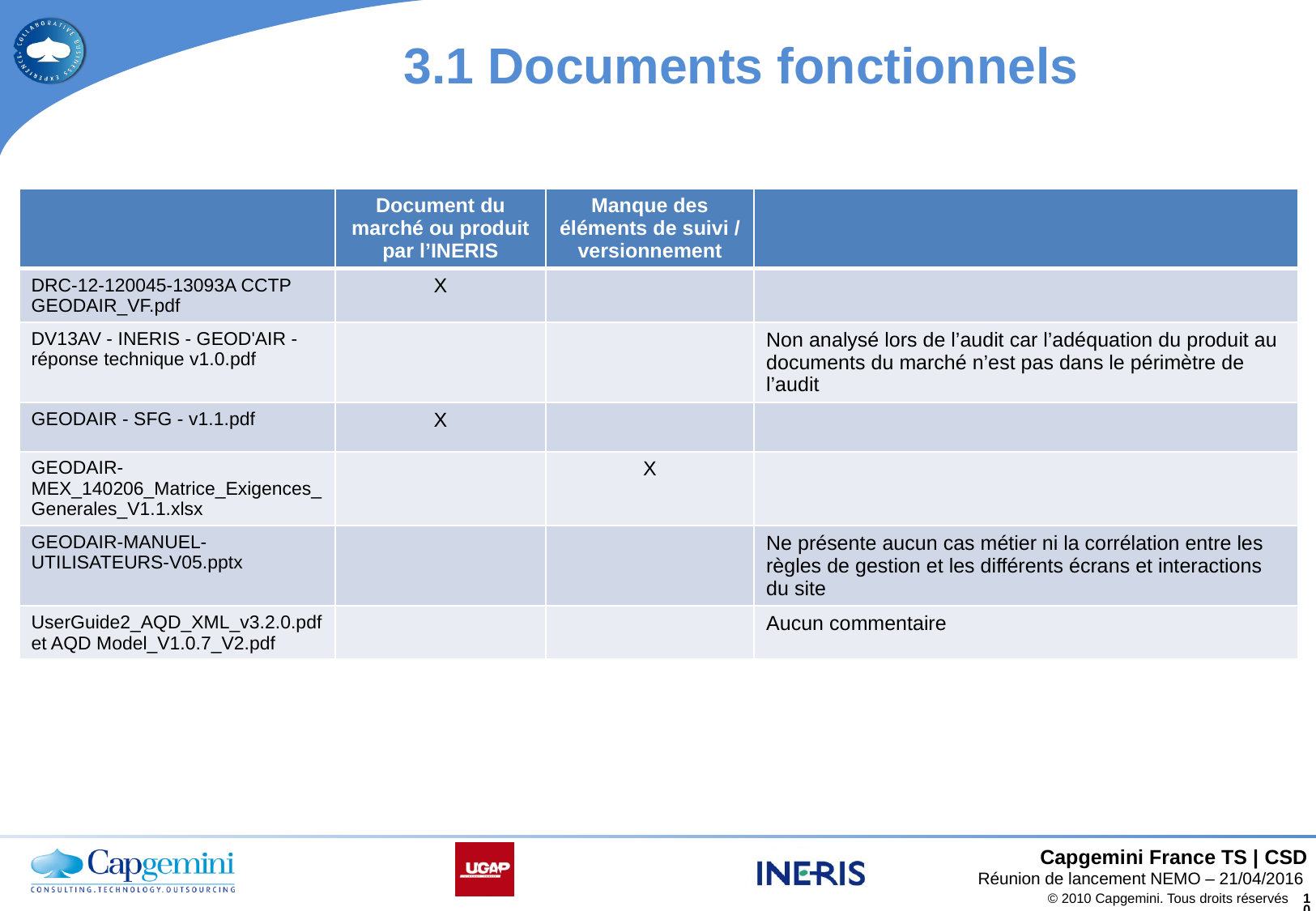

# 3.1 Documents fonctionnels
|  | Document du marché ou produit par l’INERIS | Manque des éléments de suivi / versionnement |  |
| --- | --- | --- | --- |
| DRC-12-120045-13093A CCTP GEODAIR\_VF.pdf | X |  |  |
| DV13AV - INERIS - GEOD'AIR - réponse technique v1.0.pdf |  |  | Non analysé lors de l’audit car l’adéquation du produit au documents du marché n’est pas dans le périmètre de l’audit |
| GEODAIR - SFG - v1.1.pdf | X |  |  |
| GEODAIR-MEX\_140206\_Matrice\_Exigences\_Generales\_V1.1.xlsx |  | X |  |
| GEODAIR-MANUEL-UTILISATEURS-V05.pptx |  |  | Ne présente aucun cas métier ni la corrélation entre les règles de gestion et les différents écrans et interactions du site |
| UserGuide2\_AQD\_XML\_v3.2.0.pdf et AQD Model\_V1.0.7\_V2.pdf |  |  | Aucun commentaire |
Réunion de lancement NEMO – 21/04/2016
© 2010 Capgemini. Tous droits réservés
10